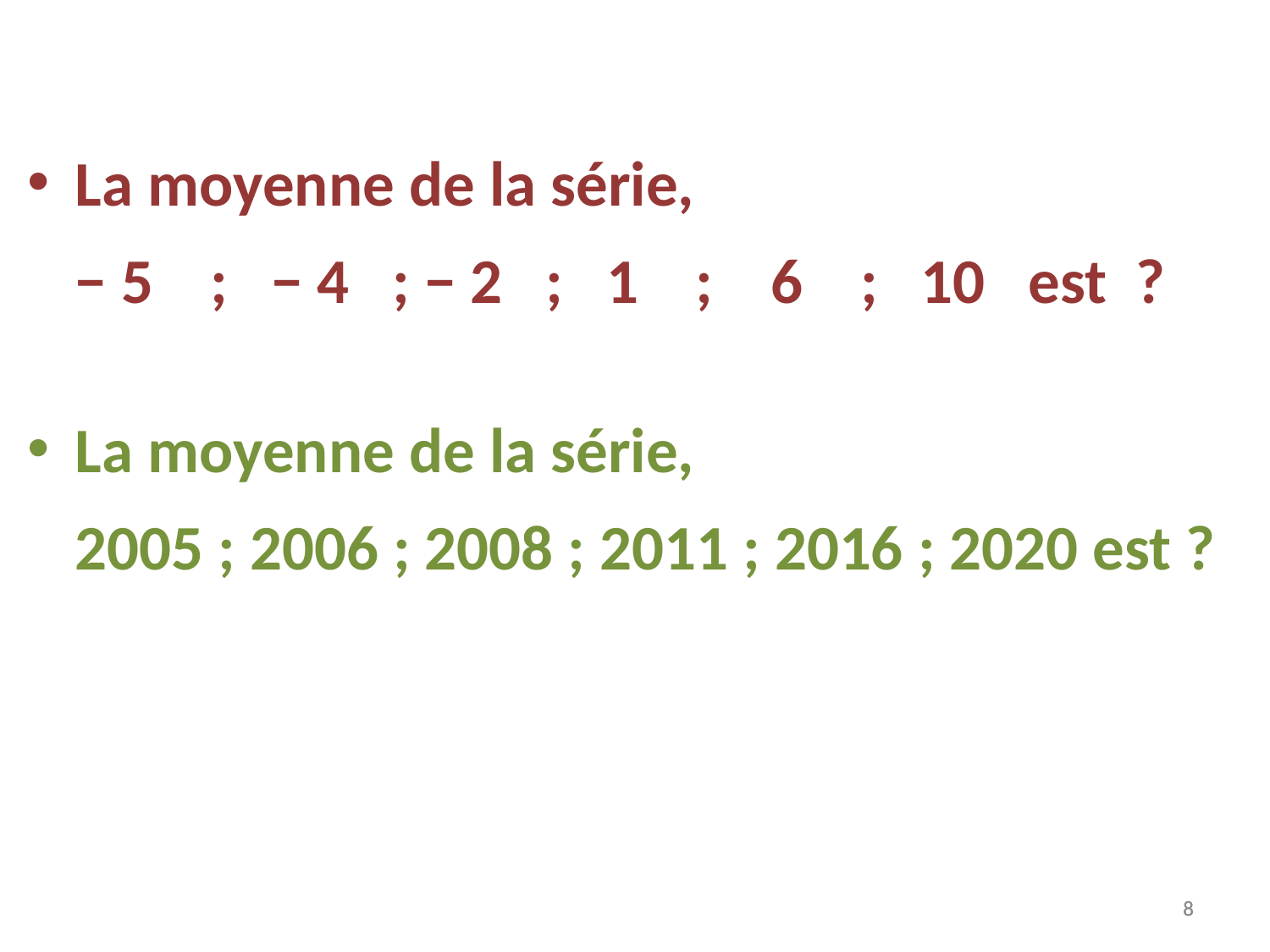

La moyenne de la série,
	− 5    ;   − 4   ; − 2   ;   1    ;    6    ;   10   est  ?

La moyenne de la série,
	2005 ; 2006 ; 2008 ; 2011 ; 2016 ; 2020 est ?
8
8